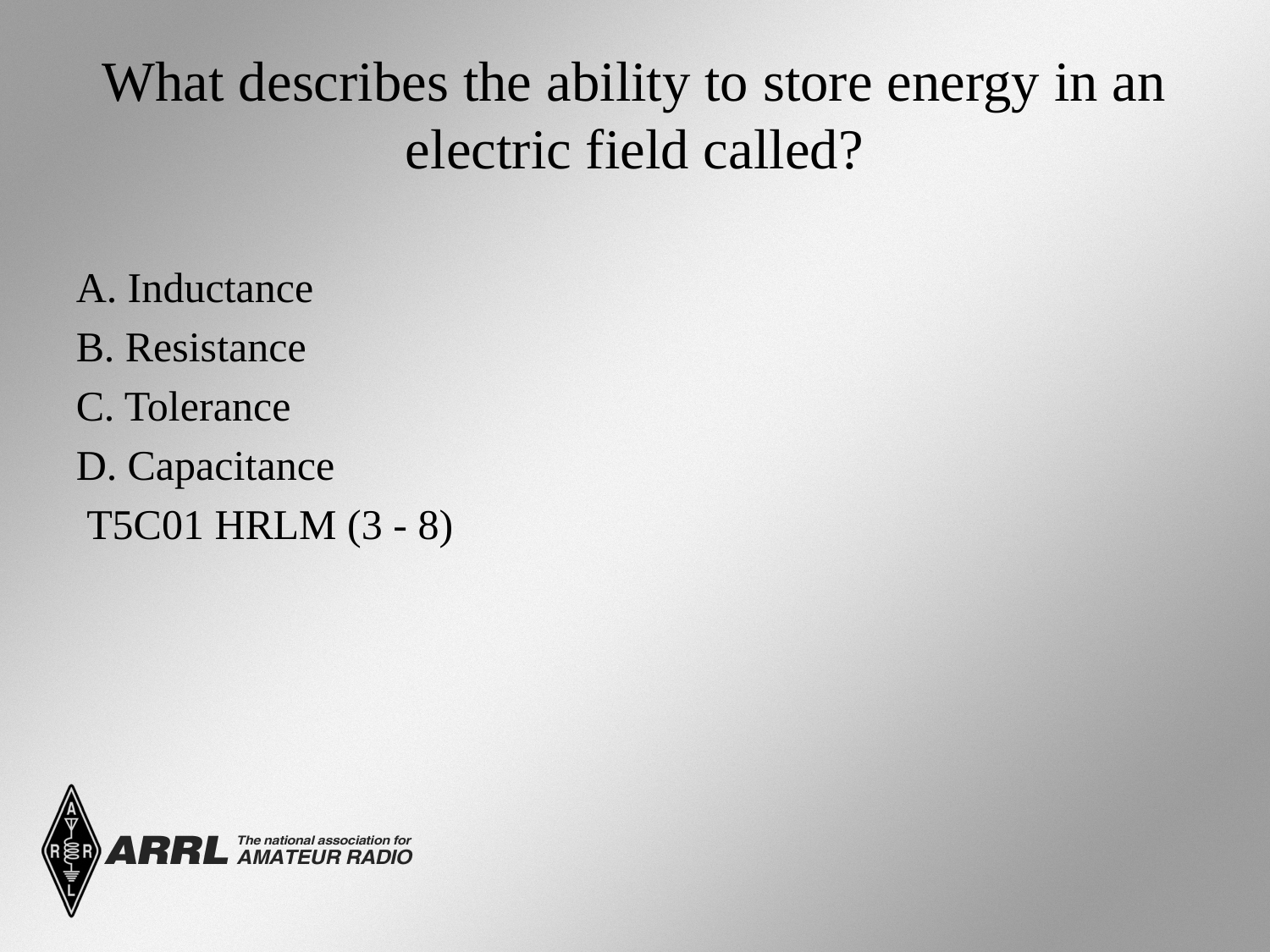

# What describes the ability to store energy in an electric field called?
A. Inductance
B. Resistance
C. Tolerance
D. Capacitance
 T5C01 HRLM (3 - 8)